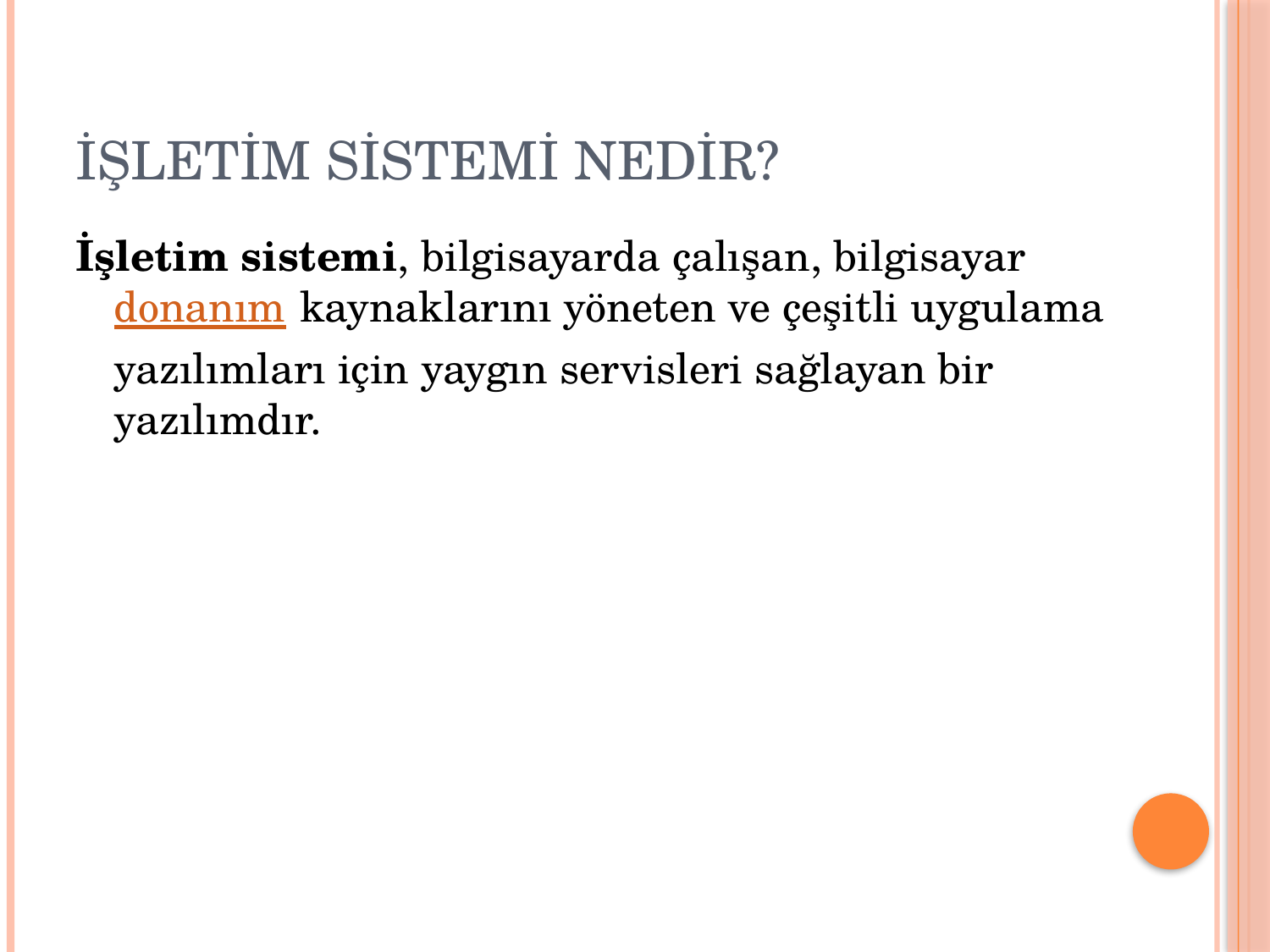

# İşletim sistemi nedir?
İşletim sistemi, bilgisayarda çalışan, bilgisayar donanım kaynaklarını yöneten ve çeşitli uygulama yazılımları için yaygın servisleri sağlayan bir yazılımdır.